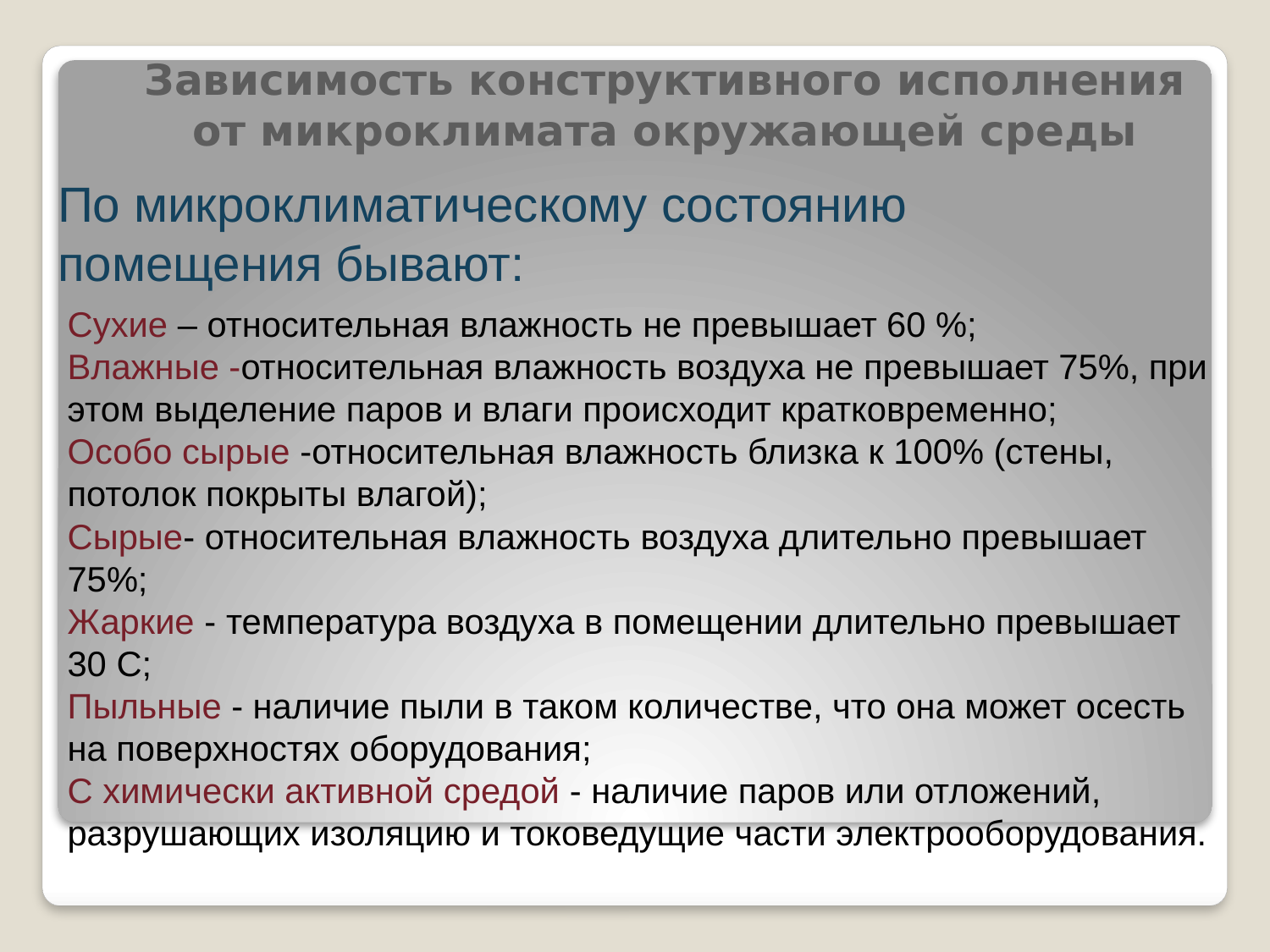

Зависимость конструктивного исполнения от микроклимата окружающей среды
По микроклиматическому состоянию помещения бывают:
Сухие – относительная влажность не превышает 60 %;
Влажные -относительная влажность воздуха не превышает 75%, при этом выделение паров и влаги происходит кратковременно;
Особо сырые -относительная влажность близка к 100% (стены, потолок покрыты влагой);
Сырые- относительная влажность воздуха длительно превышает 75%;
Жаркие - температура воздуха в помещении длительно превышает 30 С;
Пыльные - наличие пыли в таком количестве, что она может осесть на поверхностях оборудования;
С химически активной средой - наличие паров или отложений, разрушающих изоляцию и токоведущие части электрооборудования.